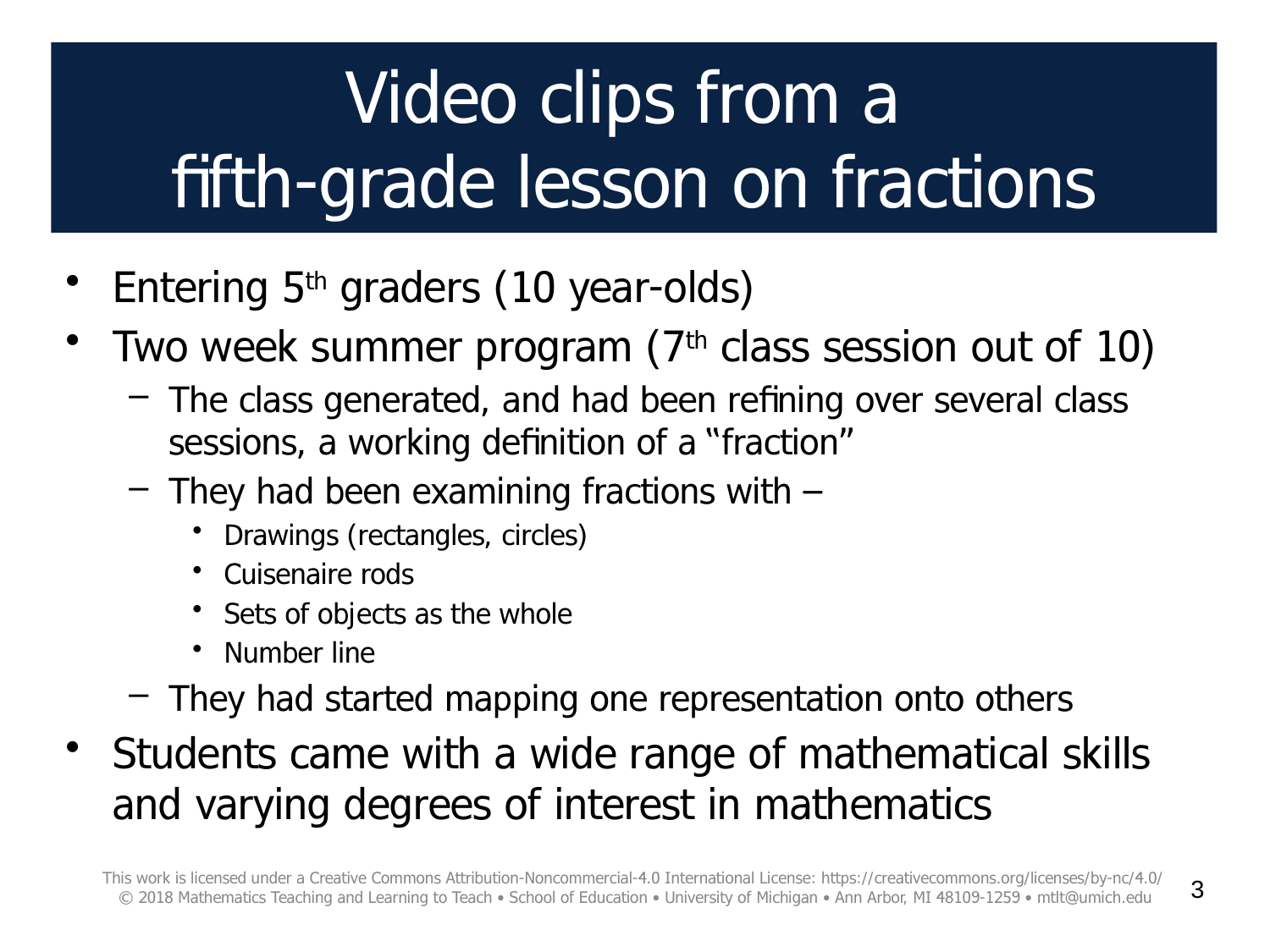

# Video clips from a fifth-grade lesson on fractions
Entering 5th graders (10 year-olds)
Two week summer program (7th class session out of 10)
The class generated, and had been refining over several class sessions, a working definition of a “fraction”
They had been examining fractions with –
Drawings (rectangles, circles)
Cuisenaire rods
Sets of objects as the whole
Number line
They had started mapping one representation onto others
Students came with a wide range of mathematical skills and varying degrees of interest in mathematics
This work is licensed under a Creative Commons Attribution-Noncommercial-4.0 International License: https://creativecommons.org/licenses/by-nc/4.0/
© 2018 Mathematics Teaching and Learning to Teach • School of Education • University of Michigan • Ann Arbor, MI 48109-1259 • mtlt@umich.edu
3